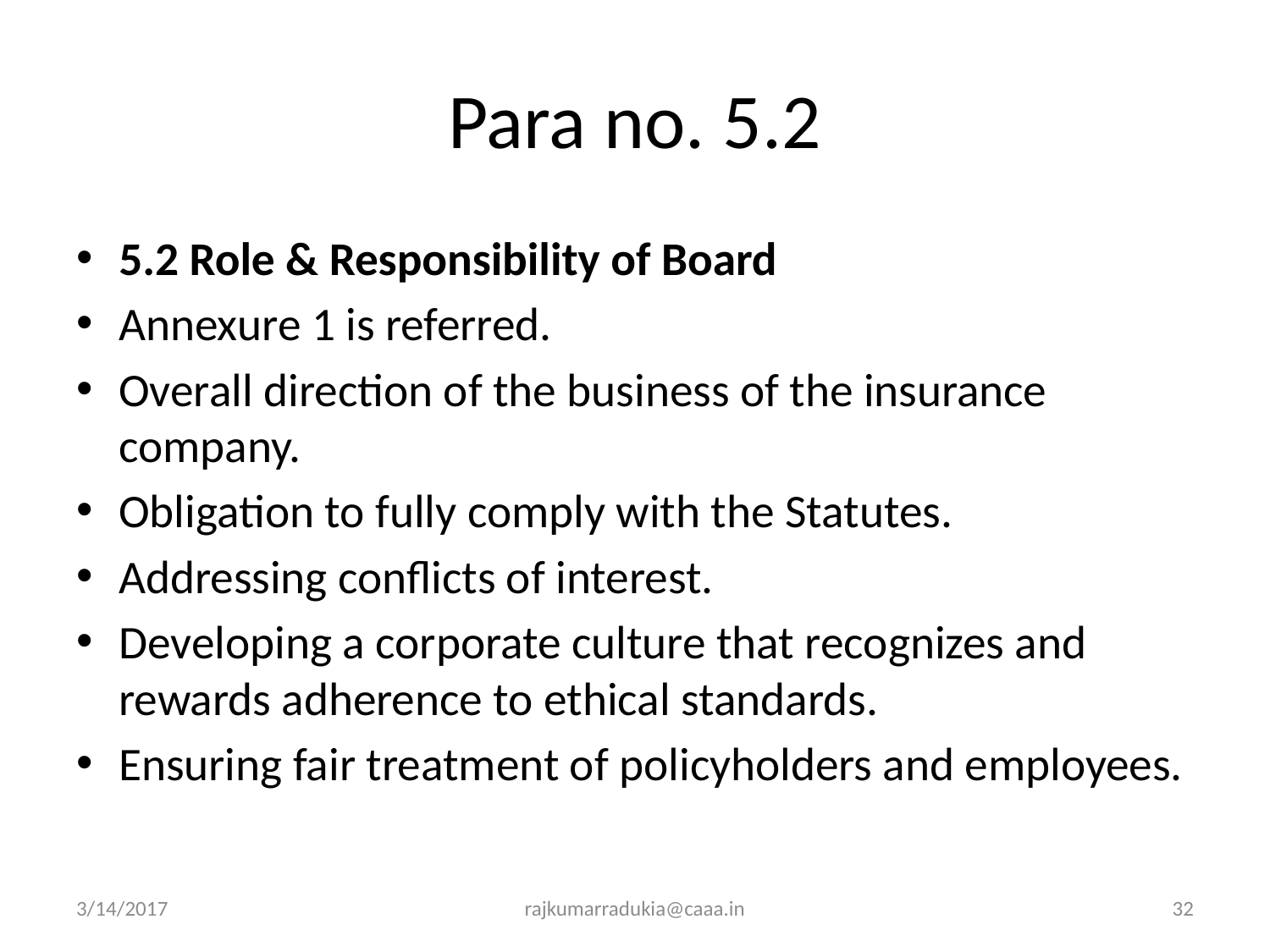

# Para no. 5.2
5.2 Role & Responsibility of Board
Annexure 1 is referred.
Overall direction of the business of the insurance company.
Obligation to fully comply with the Statutes.
Addressing conflicts of interest.
Developing a corporate culture that recognizes and rewards adherence to ethical standards.
Ensuring fair treatment of policyholders and employees.

3/14/2017
rajkumarradukia@caaa.in
32